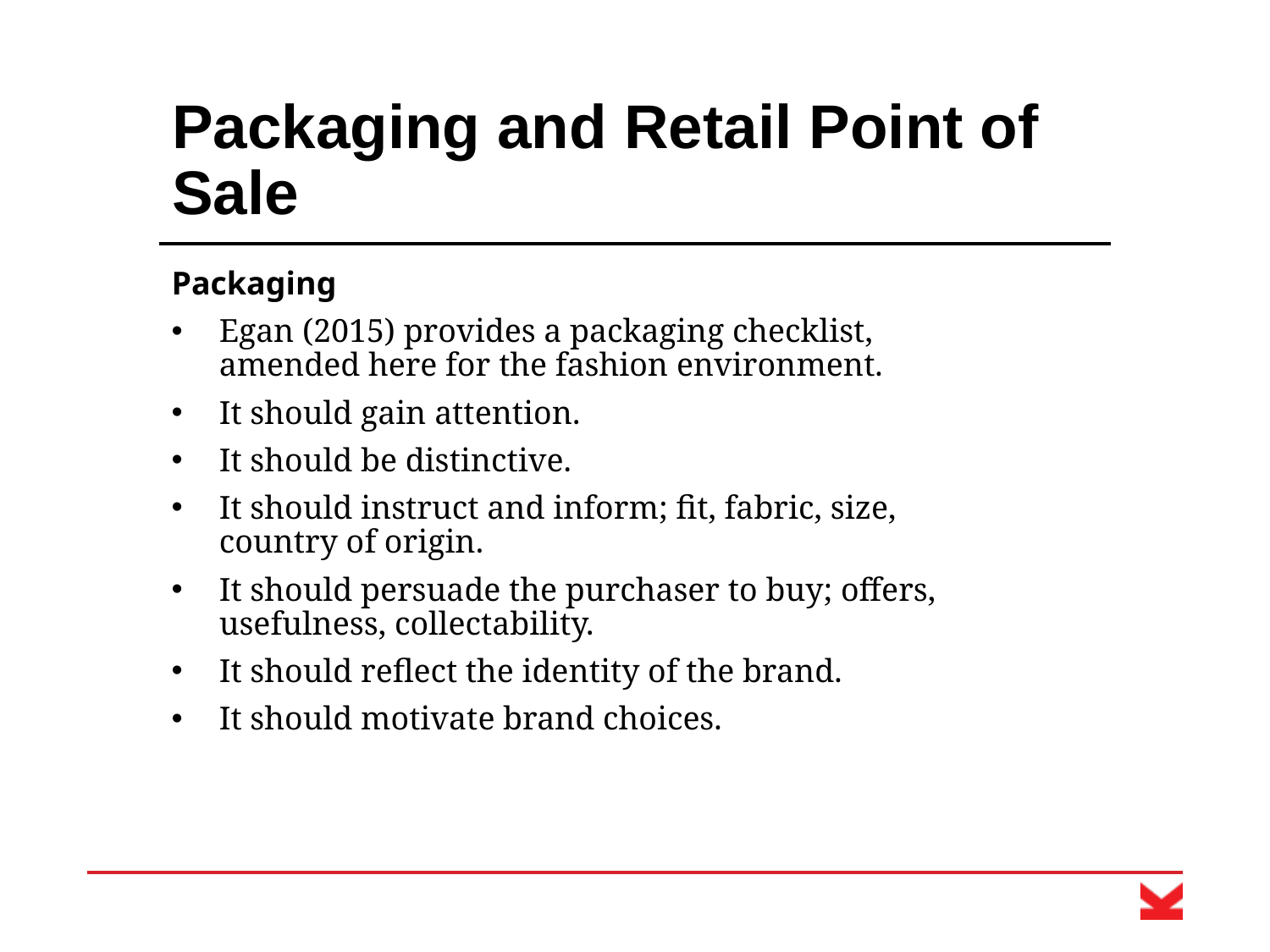

# Packaging and Retail Point of Sale
Packaging
Egan (2015) provides a packaging checklist,
amended here for the fashion environment.
It should gain attention.
It should be distinctive.
It should instruct and inform; fit, fabric, size,
country of origin.
It should persuade the purchaser to buy; offers, usefulness, collectability.
It should reflect the identity of the brand.
It should motivate brand choices.